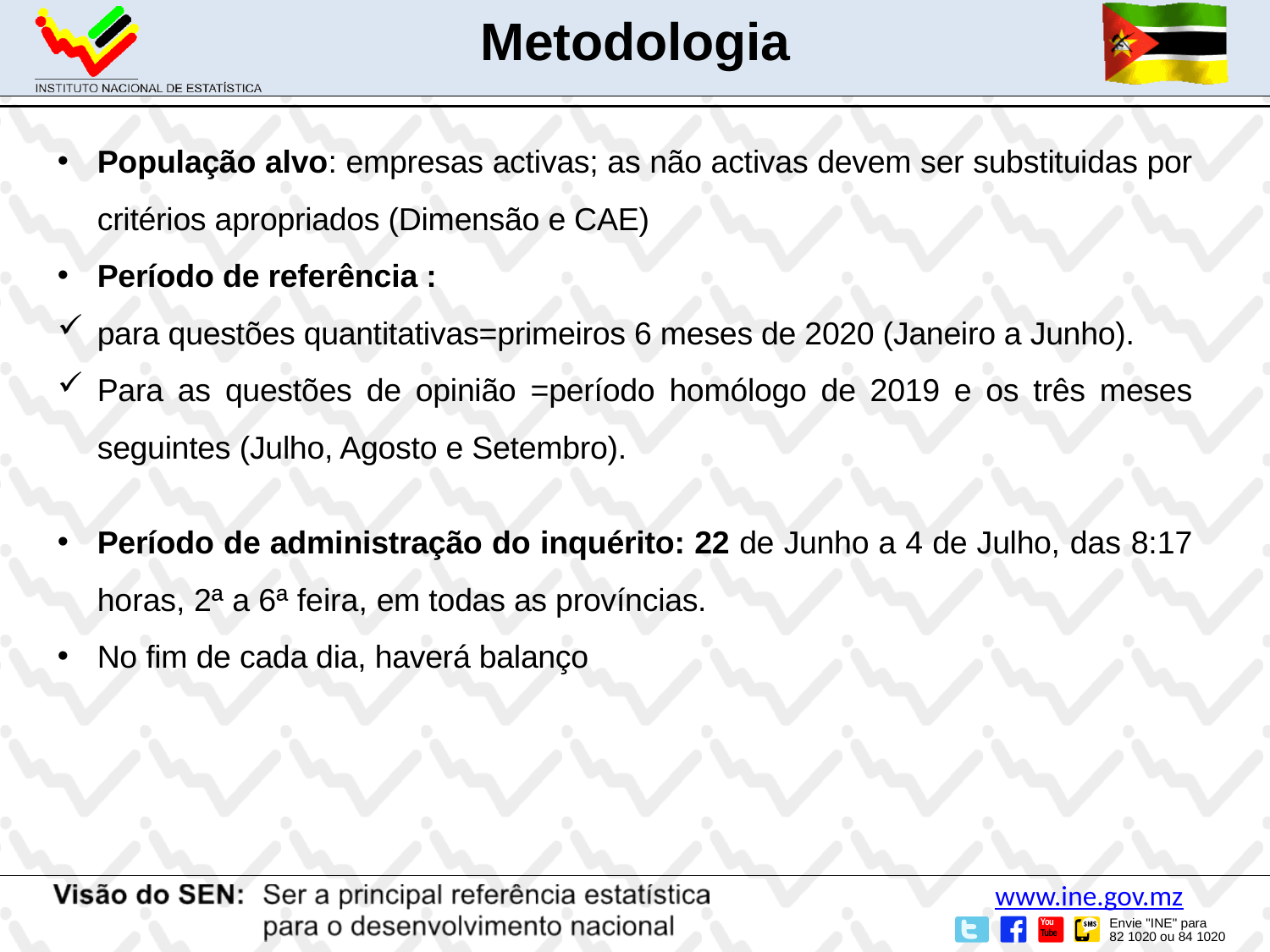

Metodologia
População alvo: empresas activas; as não activas devem ser substituidas por critérios apropriados (Dimensão e CAE)
Período de referência :
para questões quantitativas=primeiros 6 meses de 2020 (Janeiro a Junho).
Para as questões de opinião =período homólogo de 2019 e os três meses seguintes (Julho, Agosto e Setembro).

Período de administração do inquérito: 22 de Junho a 4 de Julho, das 8:17 horas, 2ª a 6ª feira, em todas as províncias.
No fim de cada dia, haverá balanço